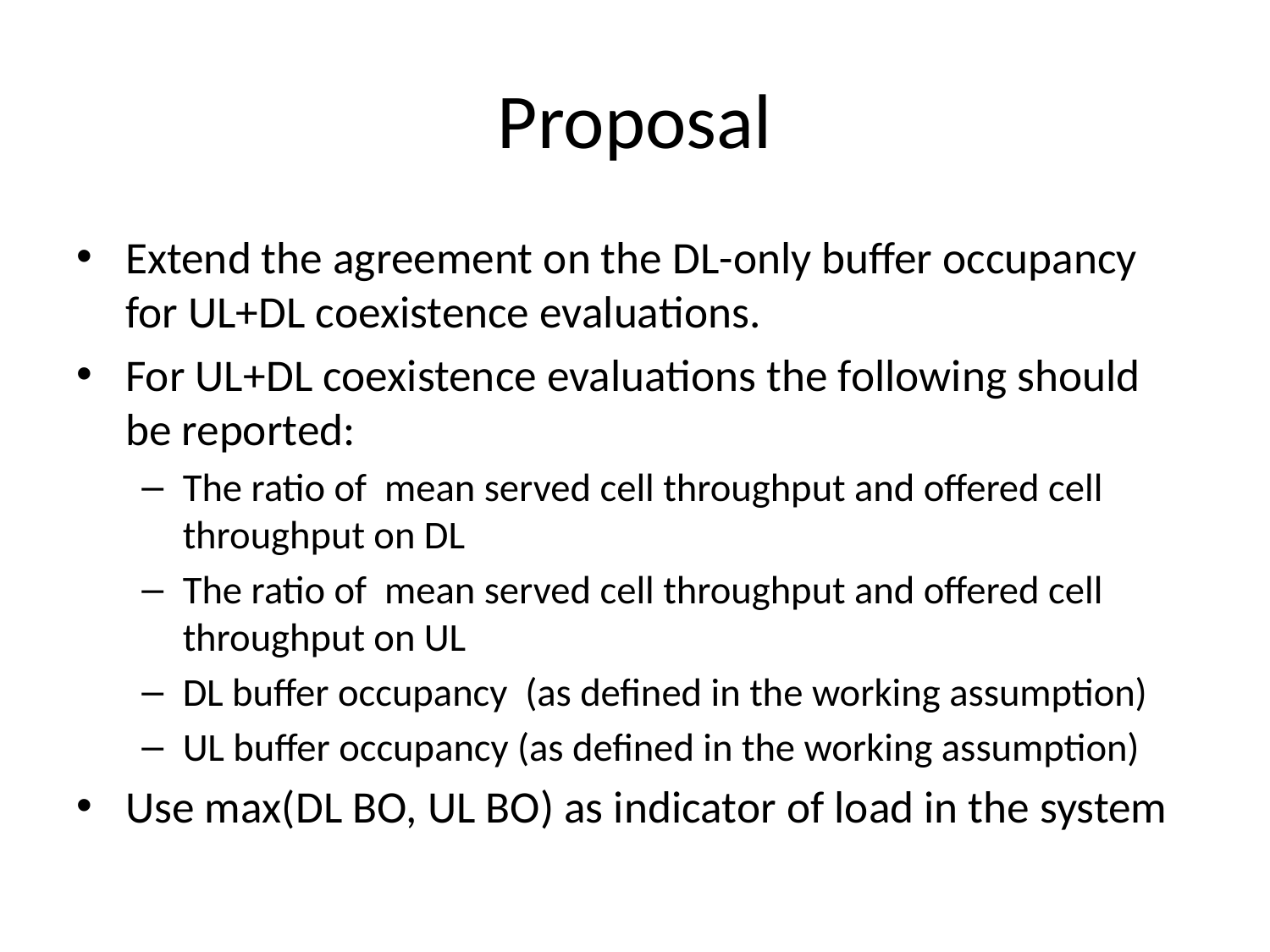

# Proposal
Extend the agreement on the DL-only buffer occupancy for UL+DL coexistence evaluations.
For UL+DL coexistence evaluations the following should be reported:
The ratio of  mean served cell throughput and offered cell throughput on DL
The ratio of  mean served cell throughput and offered cell throughput on UL
DL buffer occupancy  (as defined in the working assumption)
UL buffer occupancy (as defined in the working assumption)
Use max(DL BO, UL BO) as indicator of load in the system